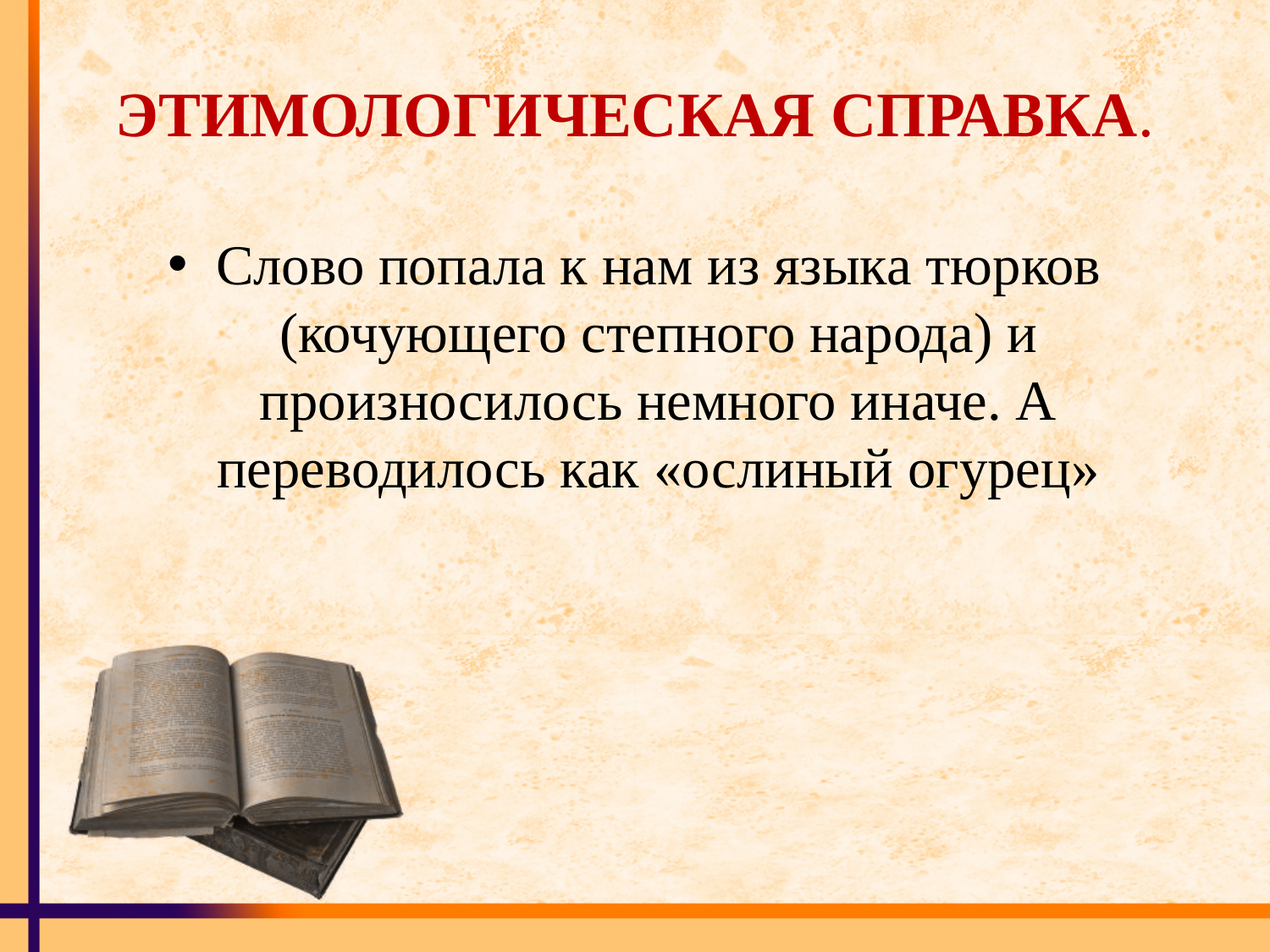

# ЭТИМОЛОГИЧЕСКАЯ СПРАВКА.
Слово попала к нам из языка тюрков (кочующего степного народа) и произносилось немного иначе. А переводилось как «ослиный огурец»